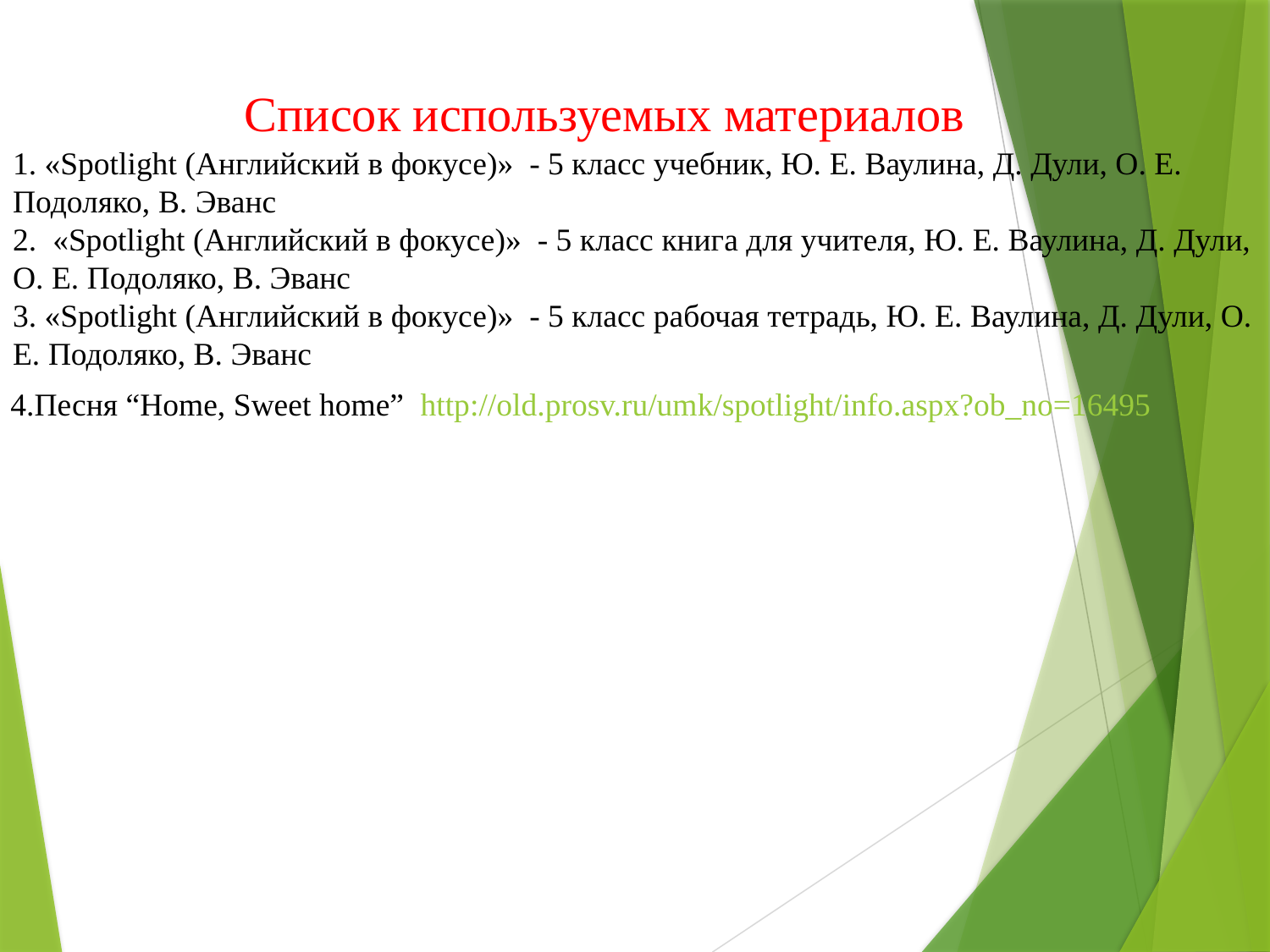

Список используемых материалов
1. «Spotlight (Английский в фокусе)»  - 5 класс учебник, Ю. Е. Ваулина, Д. Дули, О. Е. Подоляко, В. Эванс
2.  «Spotlight (Английский в фокусе)»  - 5 класс книга для учителя, Ю. Е. Ваулина, Д. Дули, О. Е. Подоляко, В. Эванс
3. «Spotlight (Английский в фокусе)»  - 5 класс рабочая тетрадь, Ю. Е. Ваулина, Д. Дули, О. Е. Подоляко, В. Эванс

4.Песня “Home, Sweet home”  http://old.prosv.ru/umk/spotlight/info.aspx?ob_no=16495